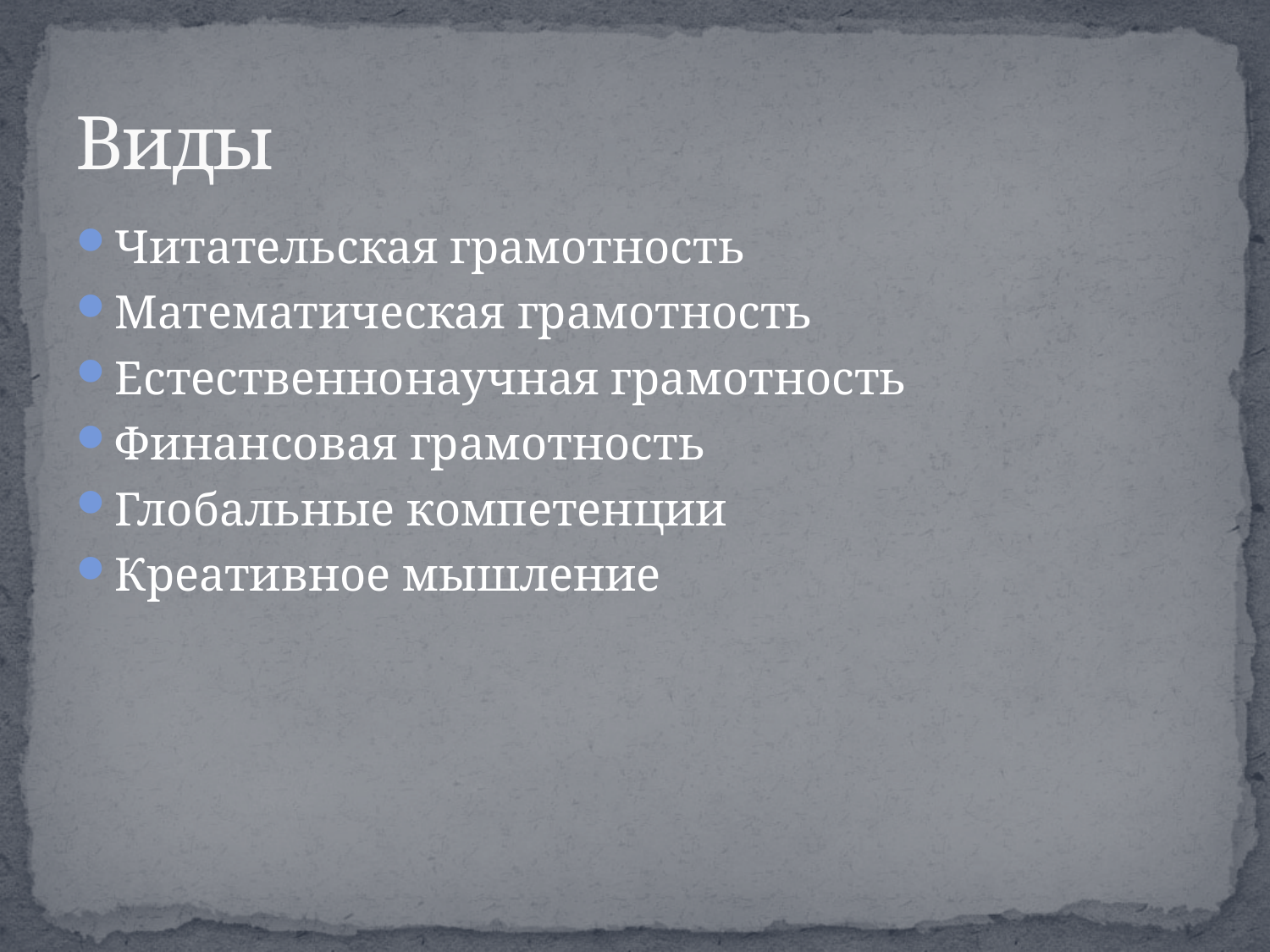

# Виды
Читательская грамотность
Математическая грамотность
Естественнонаучная грамотность
Финансовая грамотность
Глобальные компетенции
Креативное мышление